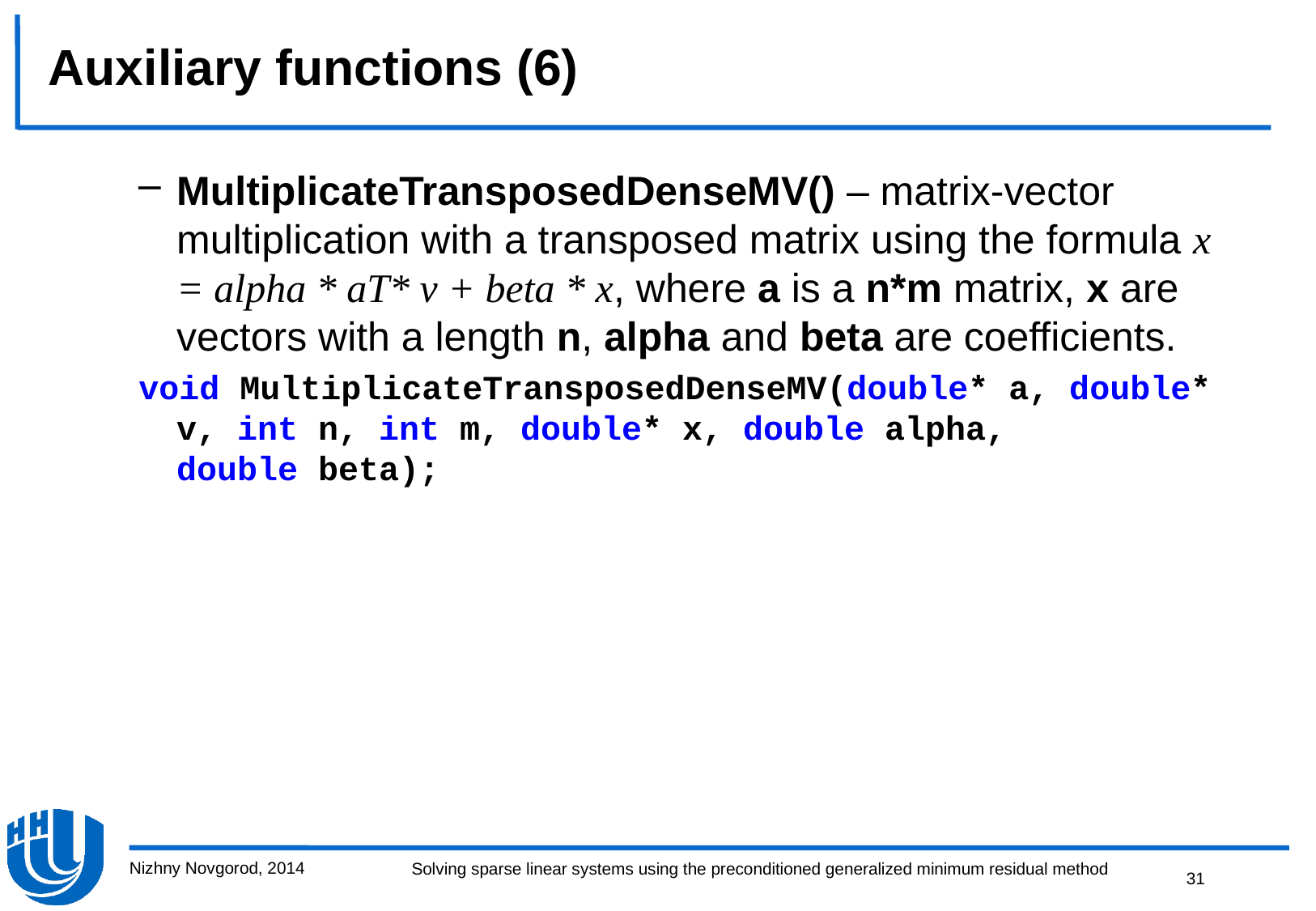

# Auxiliary functions (6)
MultiplicateTransposedDenseMV() – matrix-vector multiplication with a transposed matrix using the formula x = alpha * aT* v + beta * x, where a is a n*m matrix, x are vectors with a length n, alpha and beta are coefficients.
void MultiplicateTransposedDenseMV(double* a, double* v, int n, int m, double* x, double alpha,       double beta);

Nizhny Novgorod, 2014
31
Solving sparse linear systems using the preconditioned generalized minimum residual method